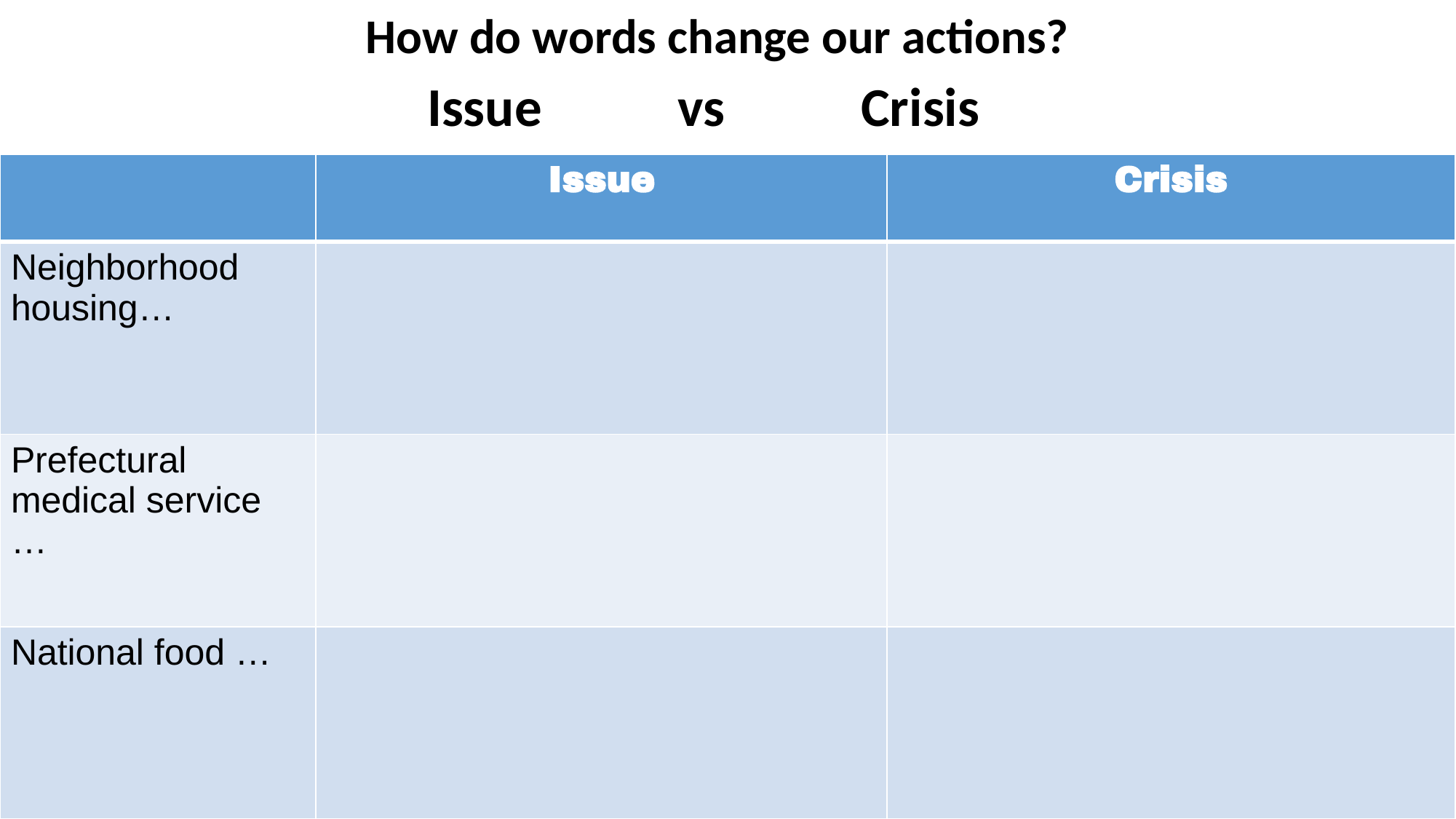

How do words change our actions?
Issue           vs           Crisis
|  | Issue | Crisis |
| --- | --- | --- |
| Neighborhood housing… |  |  |
| Prefectural medical service … |  |  |
| National food … |  |  |